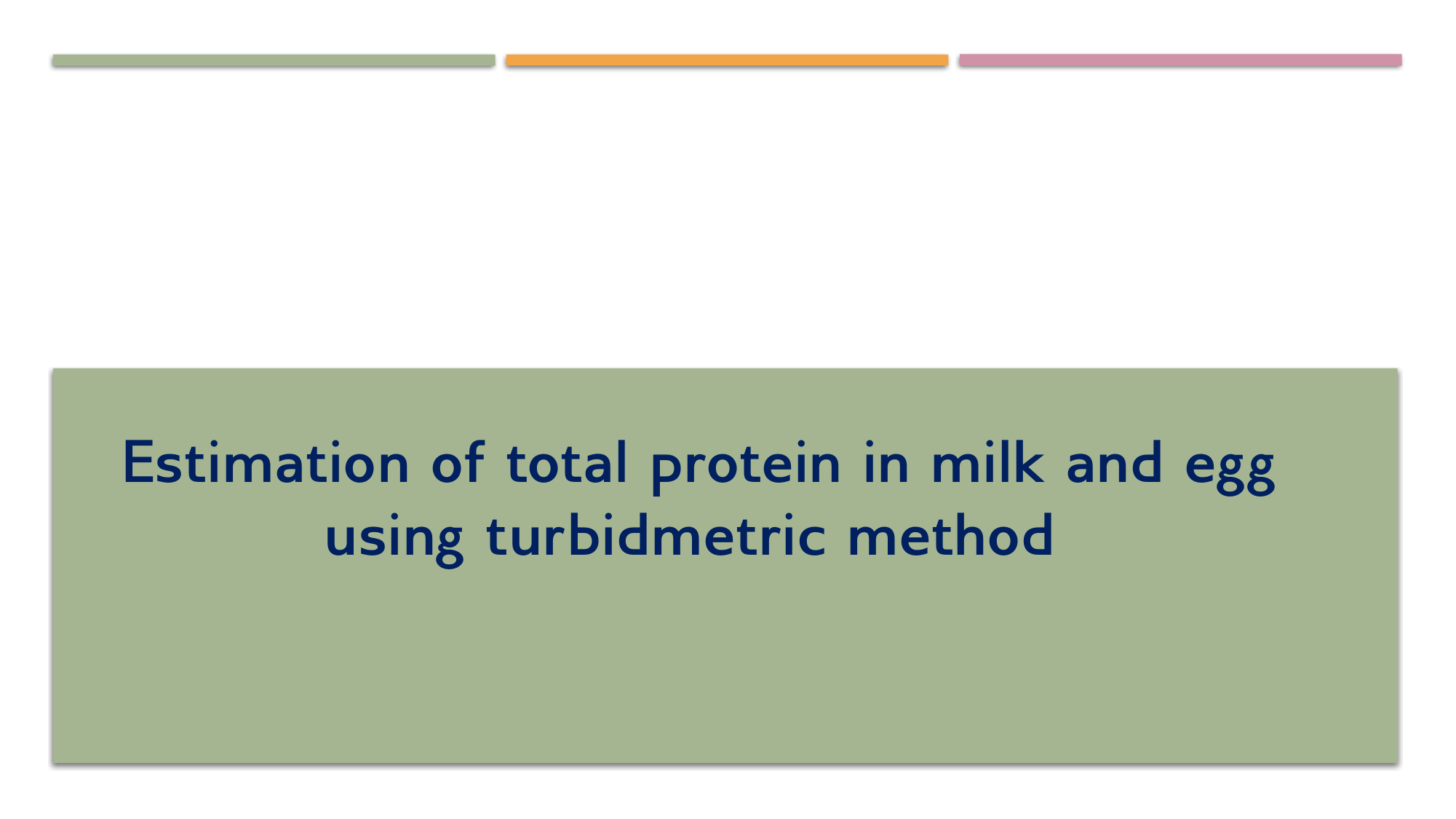

Estimation of total protein in milk and egg using turbidmetric method